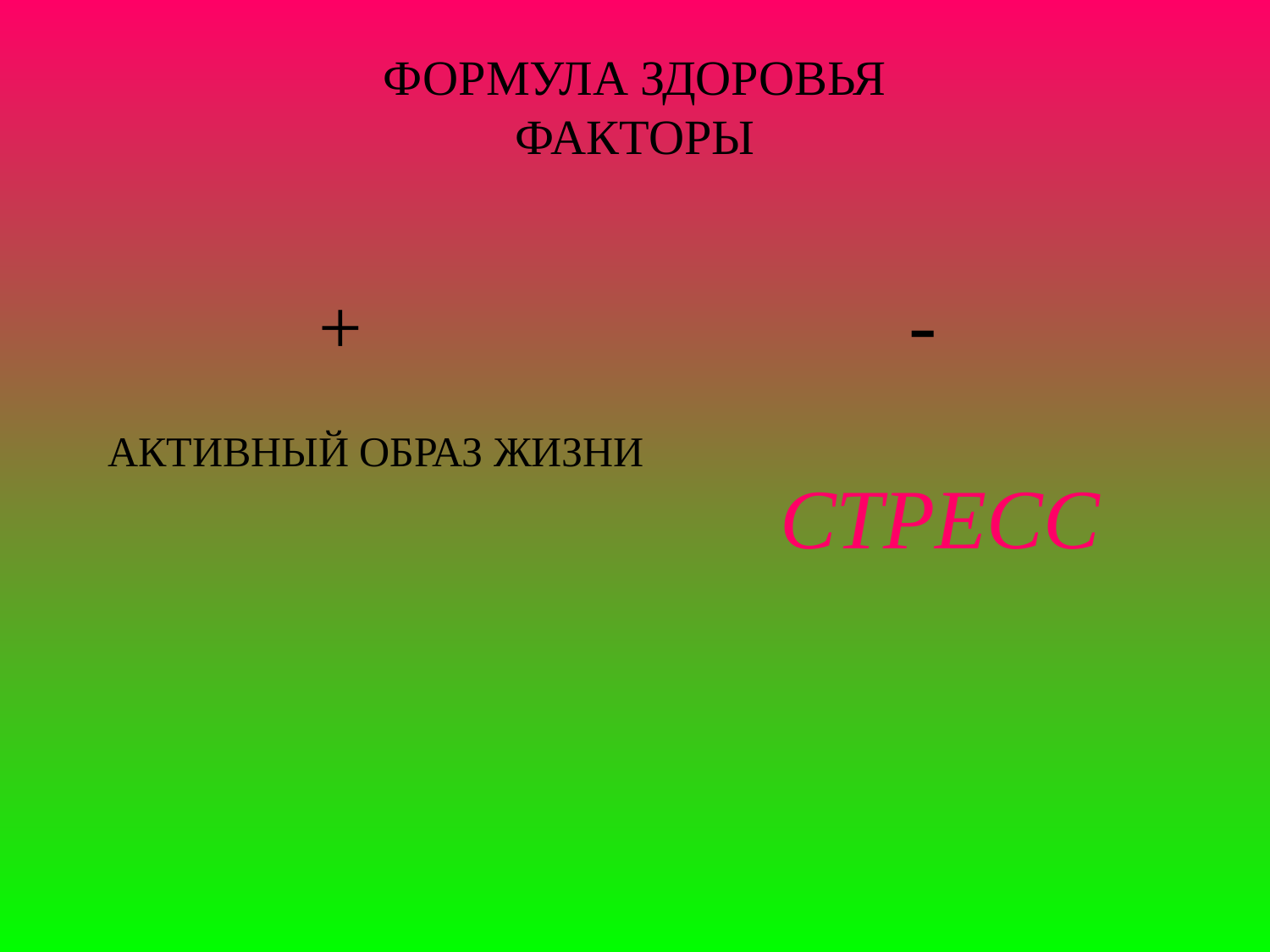

# ФОРМУЛА ЗДОРОВЬЯ ФАКТОРЫ
            +                            -

АКТИВНЫЙ ОБРАЗ ЖИЗНИ
                                                          СТРЕСС